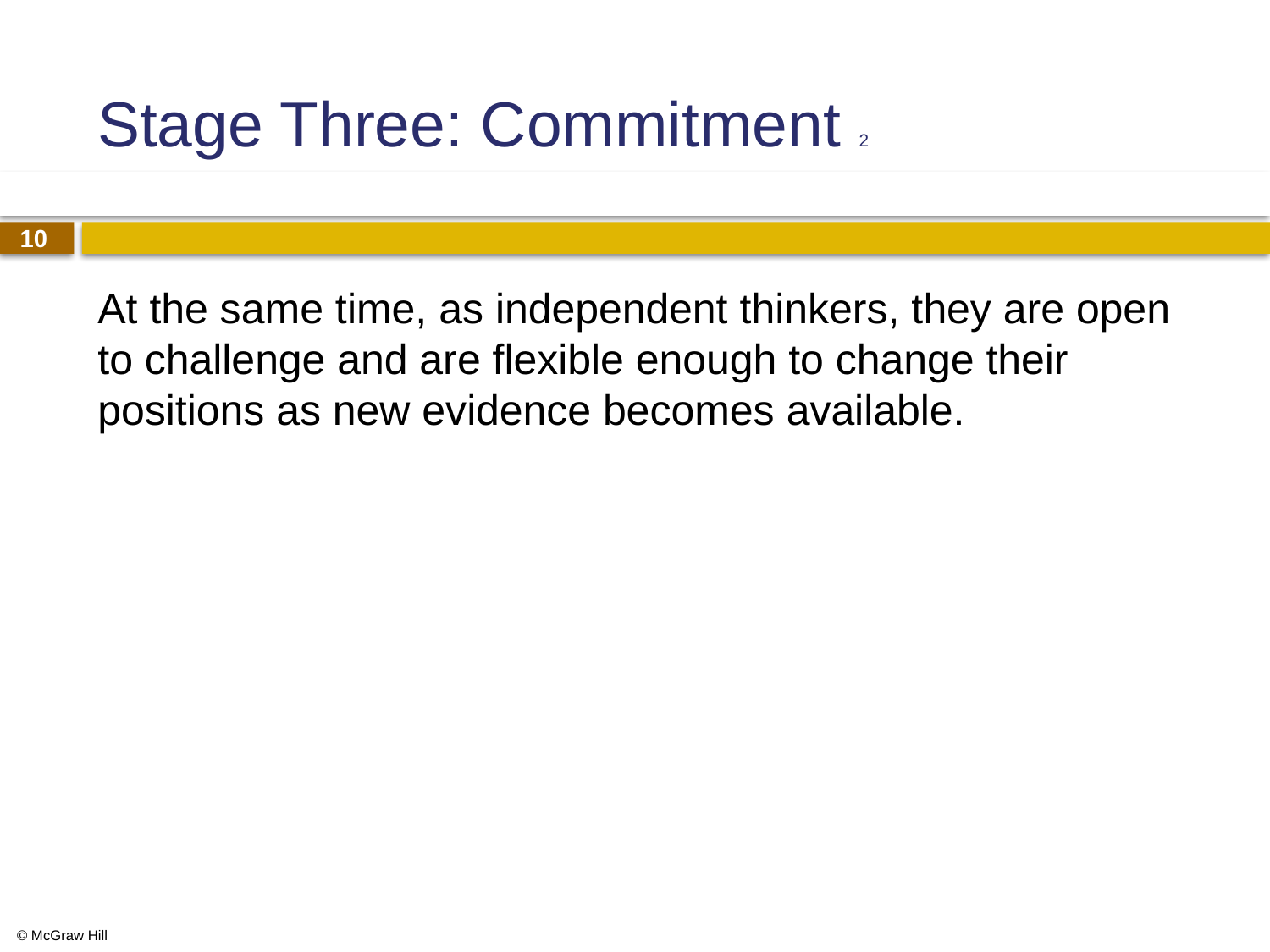

# Stage Three: Commitment 2
At the same time, as independent thinkers, they are open to challenge and are flexible enough to change their positions as new evidence becomes available.